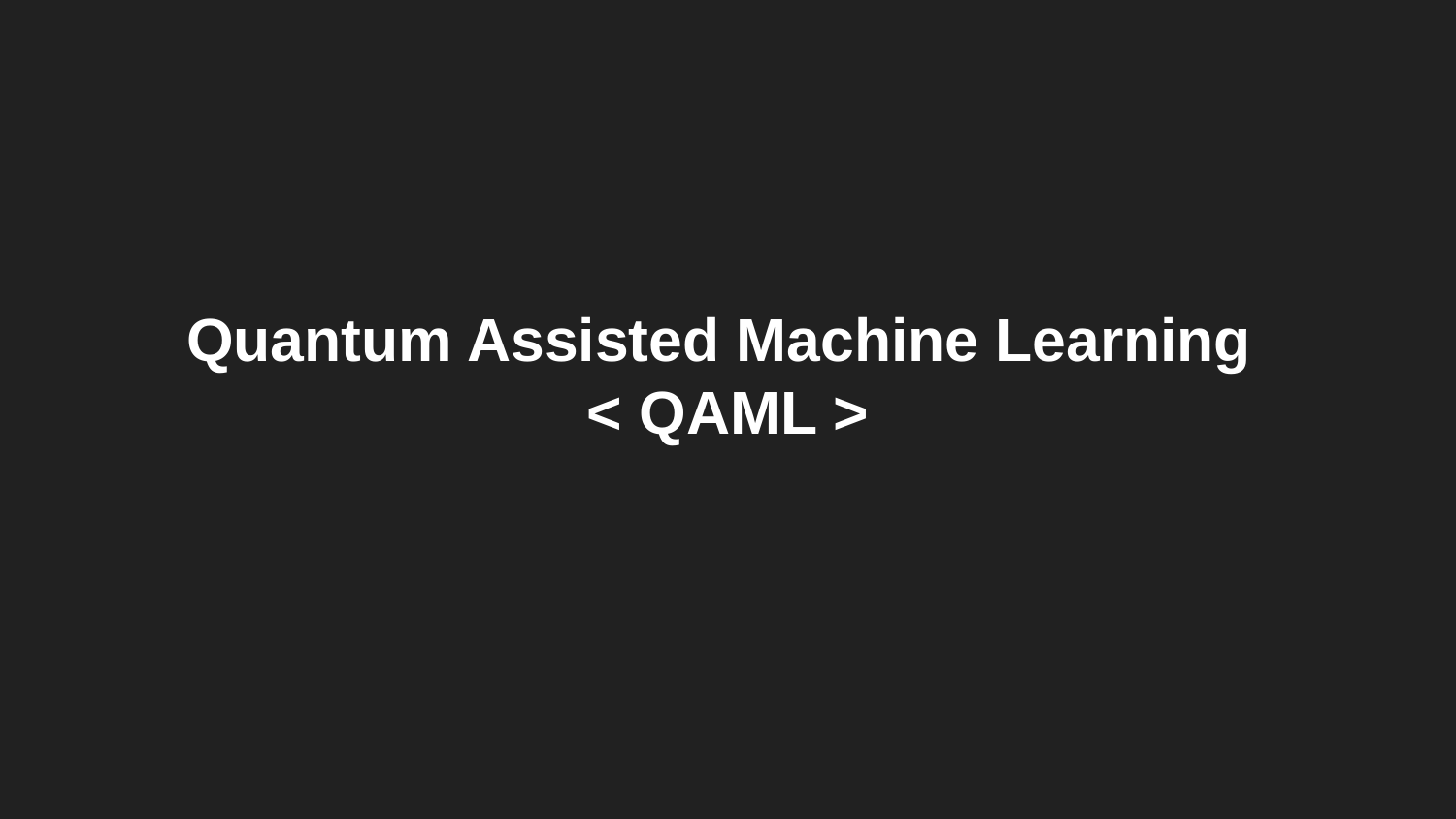

# Quantum Assisted Machine Learning
< QAML >